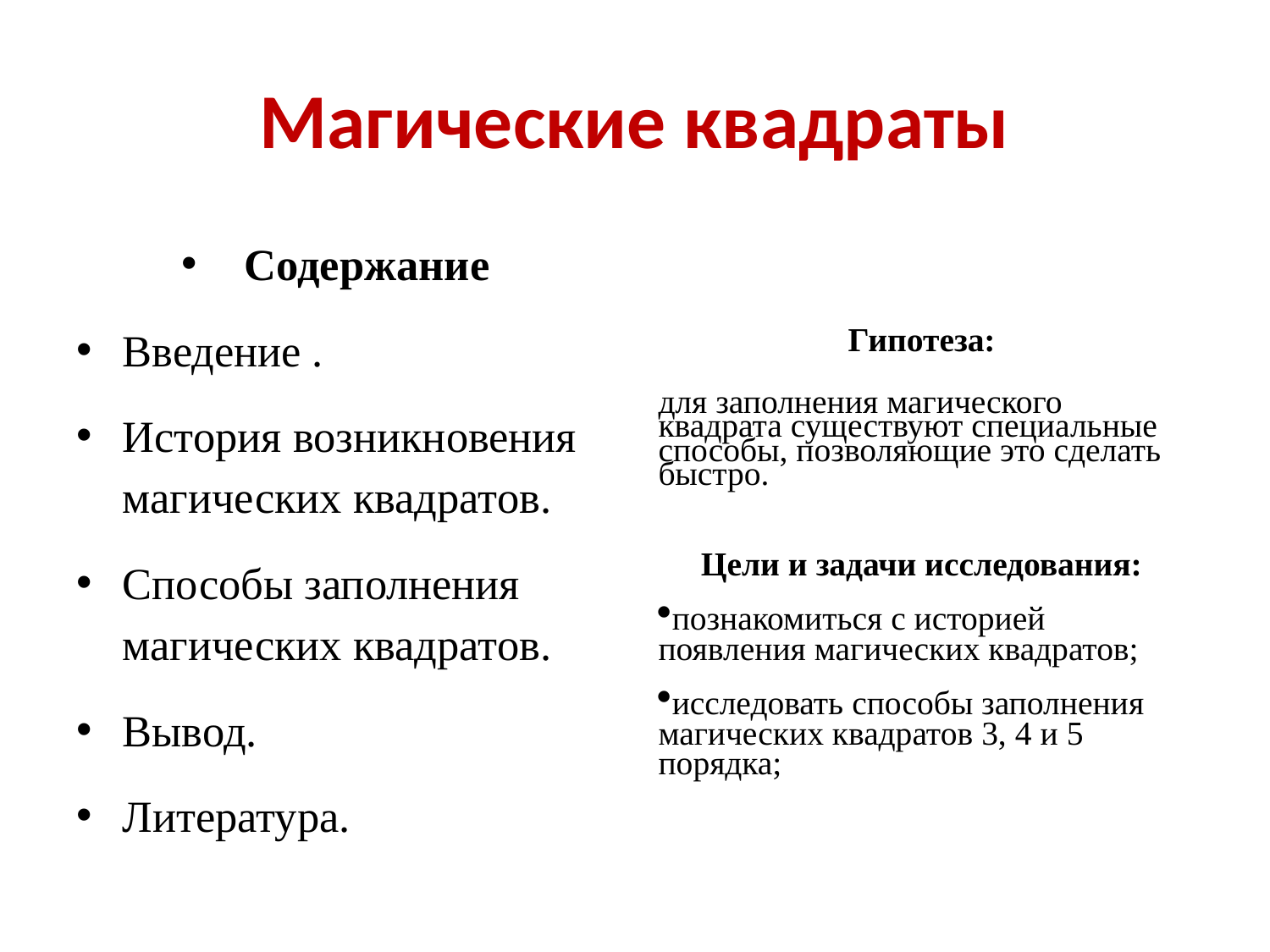

# Магические квадраты
Содержание
Введение .
История возникновения магических квадратов.
Способы заполнения магических квадратов.
Вывод.
Литература.

Гипотеза:

для заполнения магического квадрата существуют специальные способы, позволяющие это сделать быстро.

Цели и задачи исследования:
познакомиться с историей появления магических квадратов;
исследовать способы заполнения магических квадратов 3, 4 и 5 порядка;